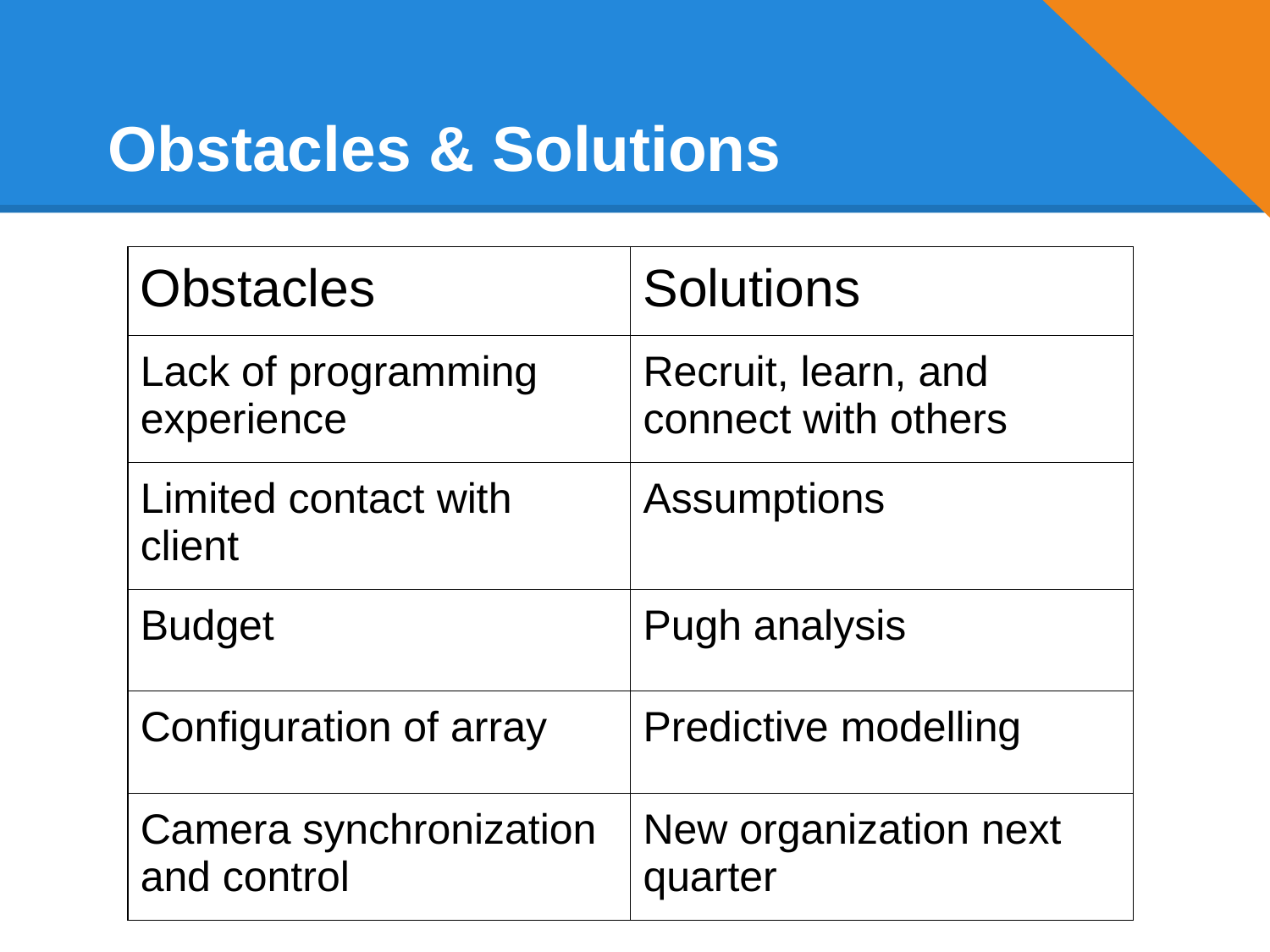

# Obstacles & Solutions
| Obstacles | Solutions |
| --- | --- |
| Lack of programming experience | Recruit, learn, and connect with others |
| Limited contact with client | Assumptions |
| Budget | Pugh analysis |
| Configuration of array | Predictive modelling |
| Camera synchronization and control | New organization next quarter |